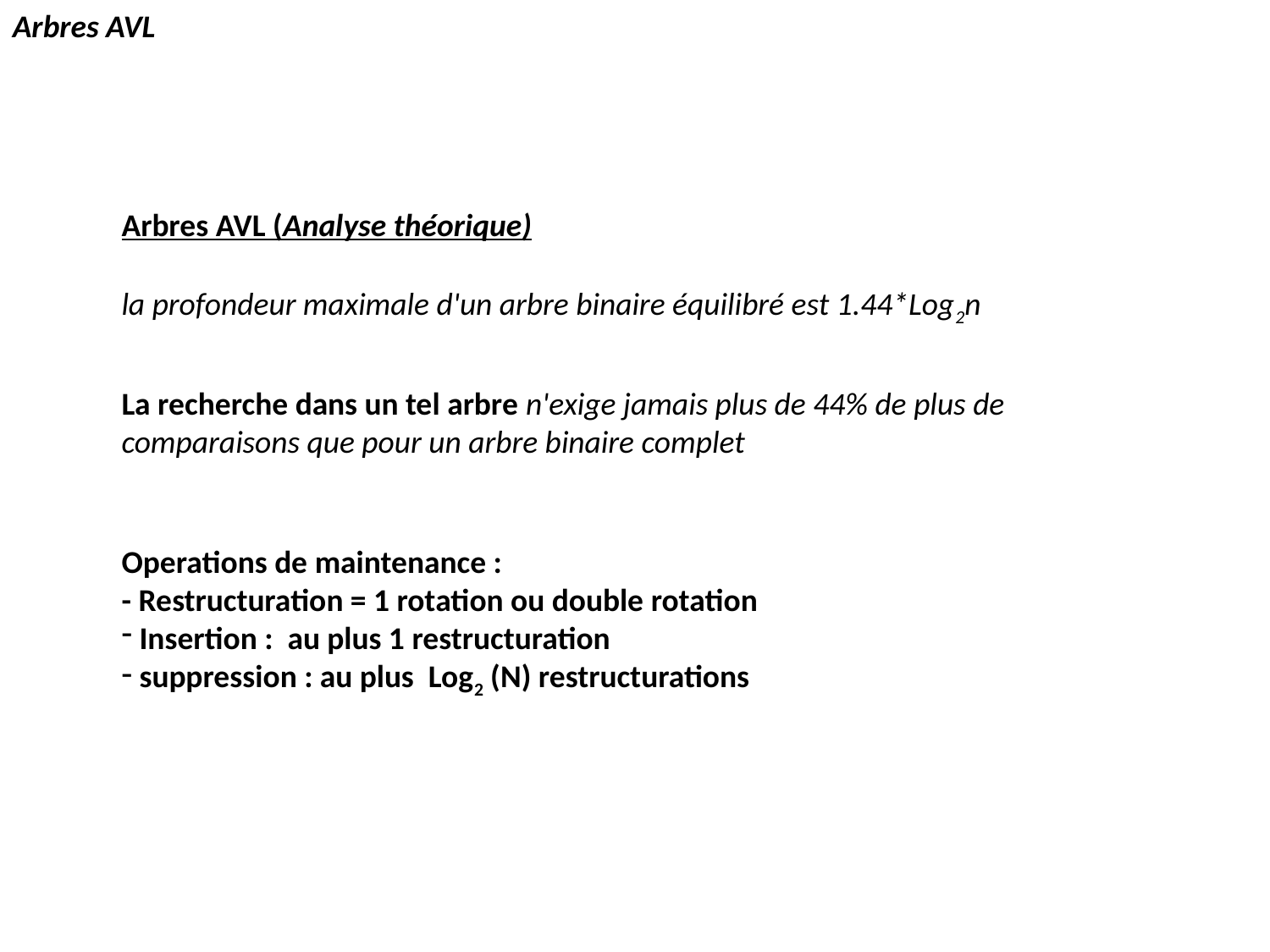

Arbres AVL

Arbres AVL (Analyse théorique)
la profondeur maximale d'un arbre binaire équilibré est 1.44*Log2n
La recherche dans un tel arbre n'exige jamais plus de 44% de plus de comparaisons que pour un arbre binaire complet
Operations de maintenance :
- Restructuration = 1 rotation ou double rotation
 Insertion :  au plus 1 restructuration
 suppression : au plus  Log2 (N) restructurations